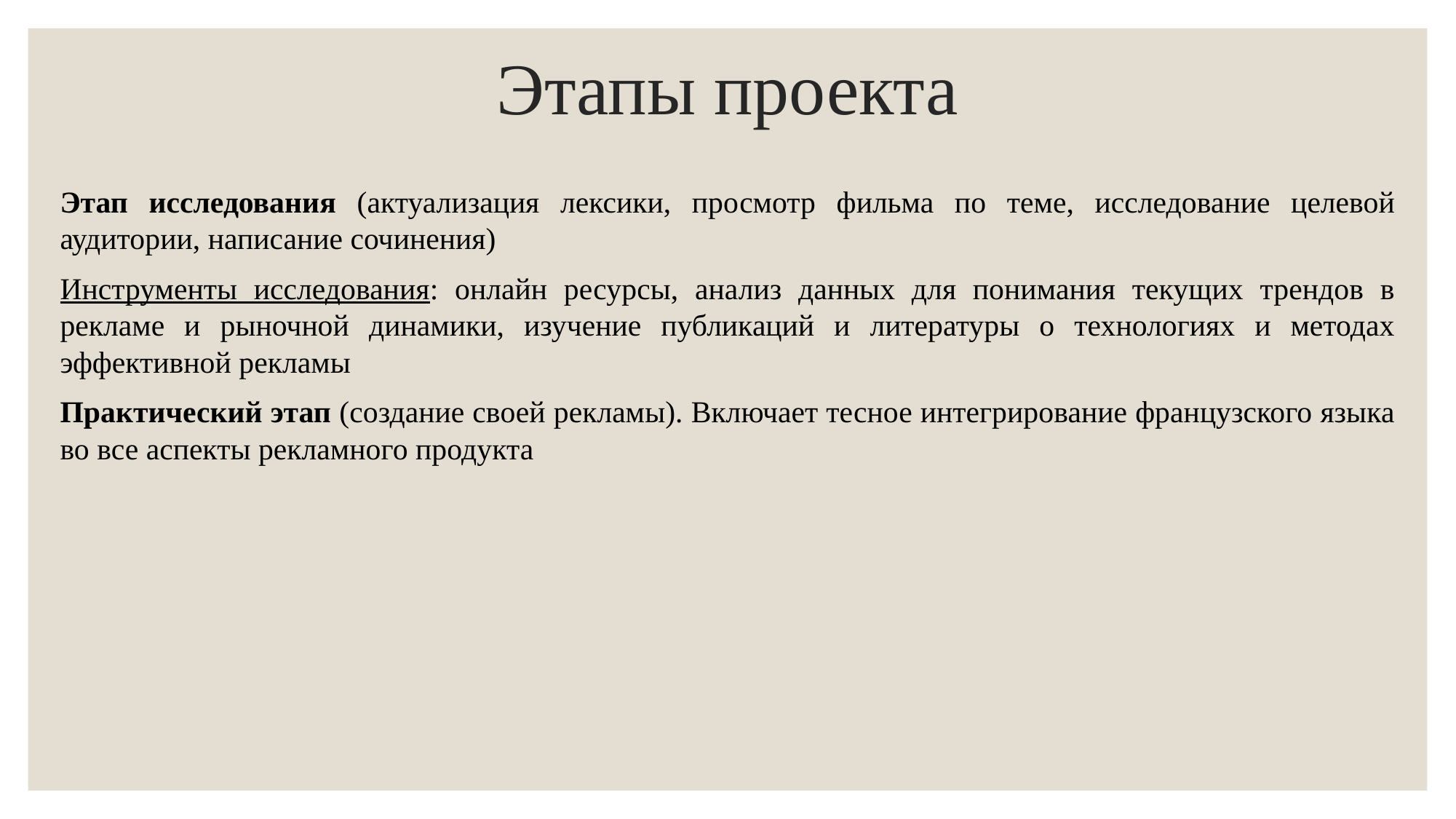

# Этапы проекта
Этап исследования (актуализация лексики, просмотр фильма по теме, исследование целевой аудитории, написание сочинения)
Инструменты исследования: онлайн ресурсы, анализ данных для понимания текущих трендов в рекламе и рыночной динамики, изучение публикаций и литературы о технологиях и методах эффективной рекламы
Практический этап (создание своей рекламы). Включает тесное интегрирование французского языка во все аспекты рекламного продукта